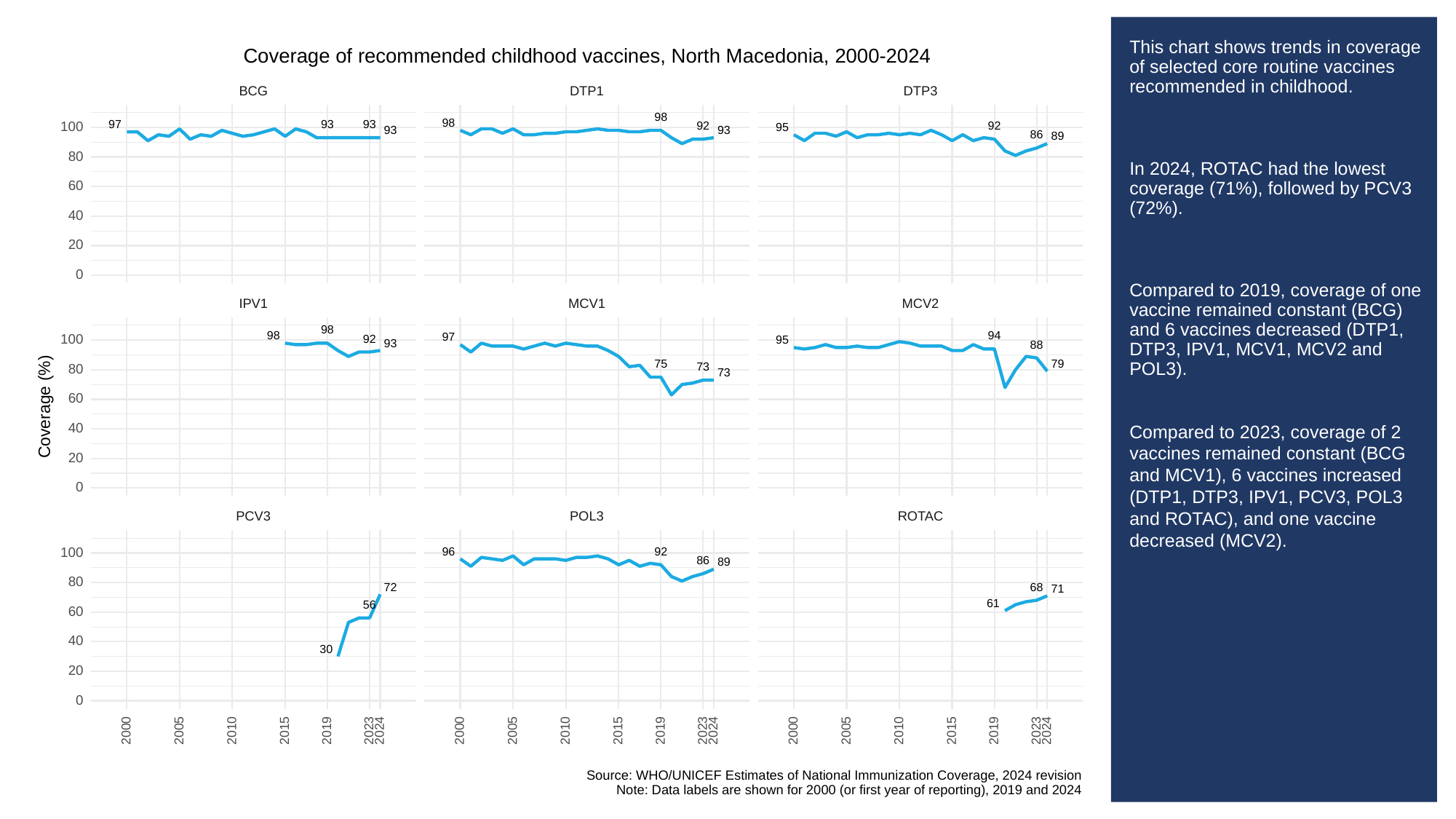

# This chart shows trends in coverage of selected core routine vaccines recommended in childhood.

In 2024, ROTAC had the lowest coverage (71%), followed by PCV3 (72%).

Compared to 2019, coverage of one vaccine remained constant (BCG) and 6 vaccines decreased (DTP1, DTP3, IPV1, MCV1, MCV2 and POL3).

Compared to 2023, coverage of 2 vaccines remained constant (BCG and MCV1), 6 vaccines increased (DTP1, DTP3, IPV1, PCV3, POL3 and ROTAC), and one vaccine decreased (MCV2).

Coverage of recommended childhood vaccines, North Macedonia, 2000-2024
BCG
DTP3
DTP1

98
98
97
93
93
100
92
92
95
93
93

86
89

80

60

40

20

0

MCV1
MCV2
IPV1

98
98
94
97
100
92
95
93

88

79
75
73
80
73

60
Coverage (%)

40

20

0

POL3
PCV3
ROTAC

96
100
92

86
89

80

68
72
71

61
56
60

40

30

20

0

2023
2023
2023
2000
2005
2010
2015
2019
2024
2000
2005
2010
2015
2019
2024
2000
2005
2010
2015
2019
2024
Source: WHO/UNICEF Estimates of National Immunization Coverage, 2024 revision
Note: Data labels are shown for 2000 (or first year of reporting), 2019 and 2024